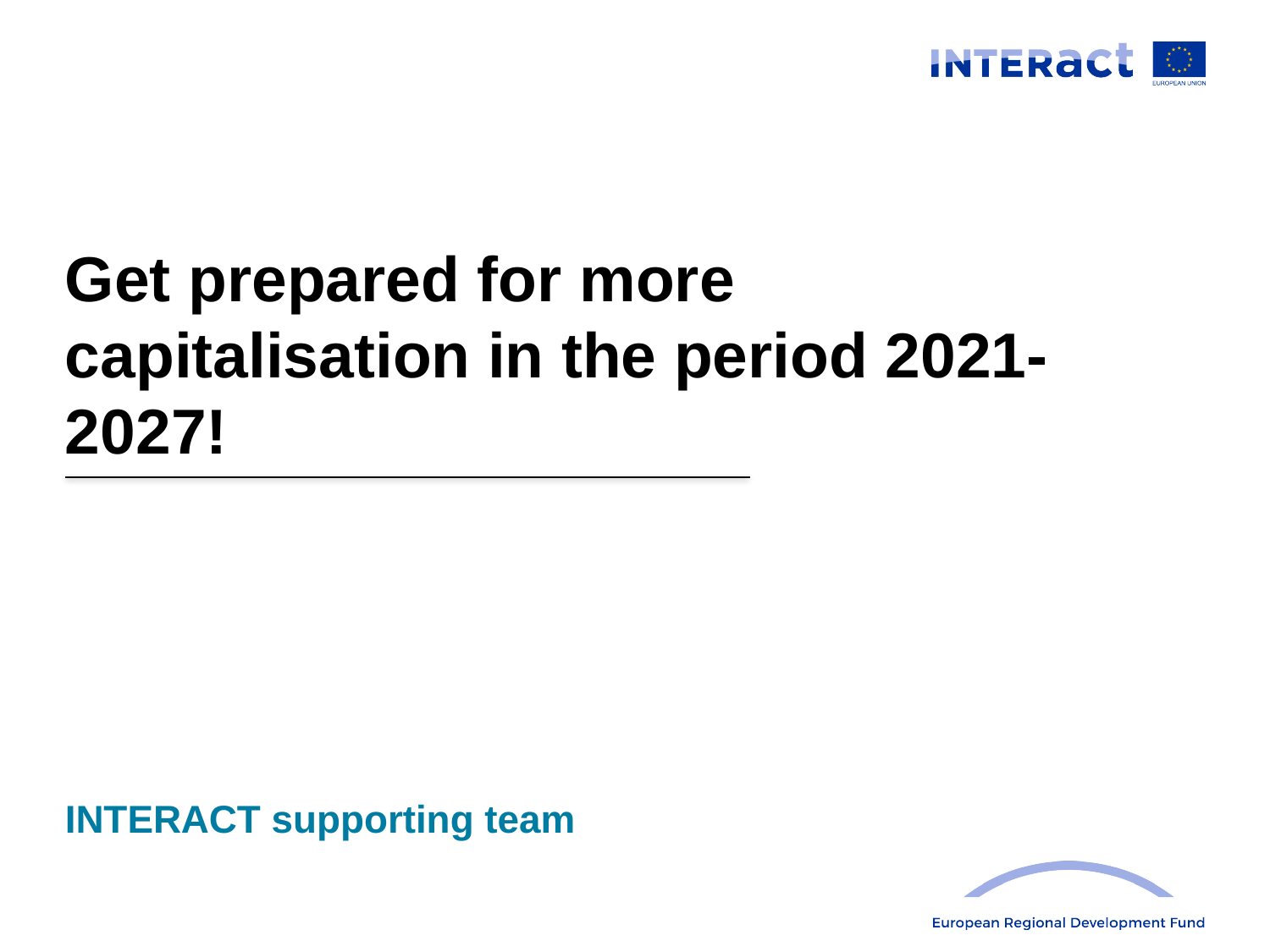

# Get prepared for more capitalisation in the period 2021-2027!
INTERACT supporting team